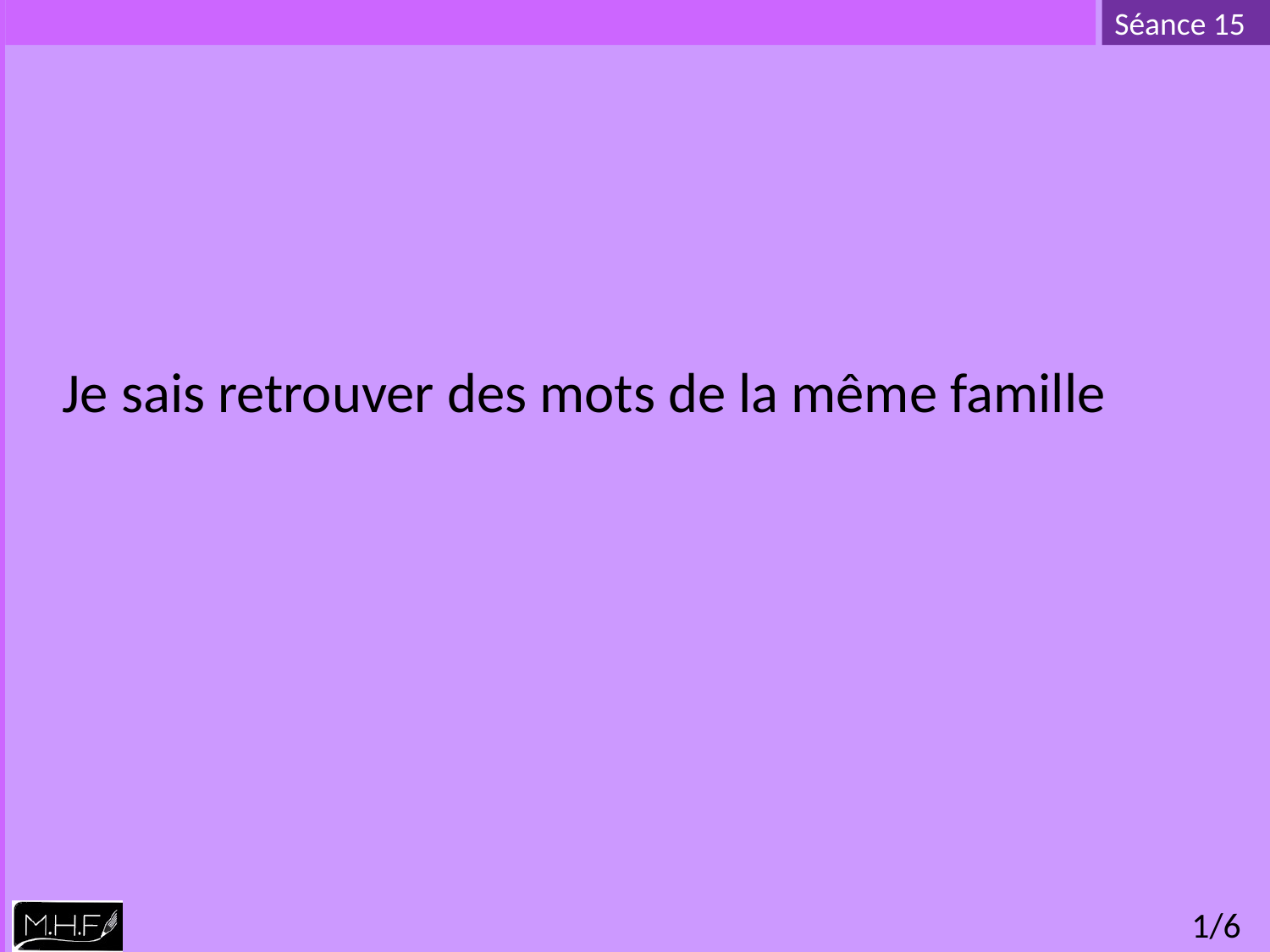

Je sais retrouver des mots de la même famille
1/6